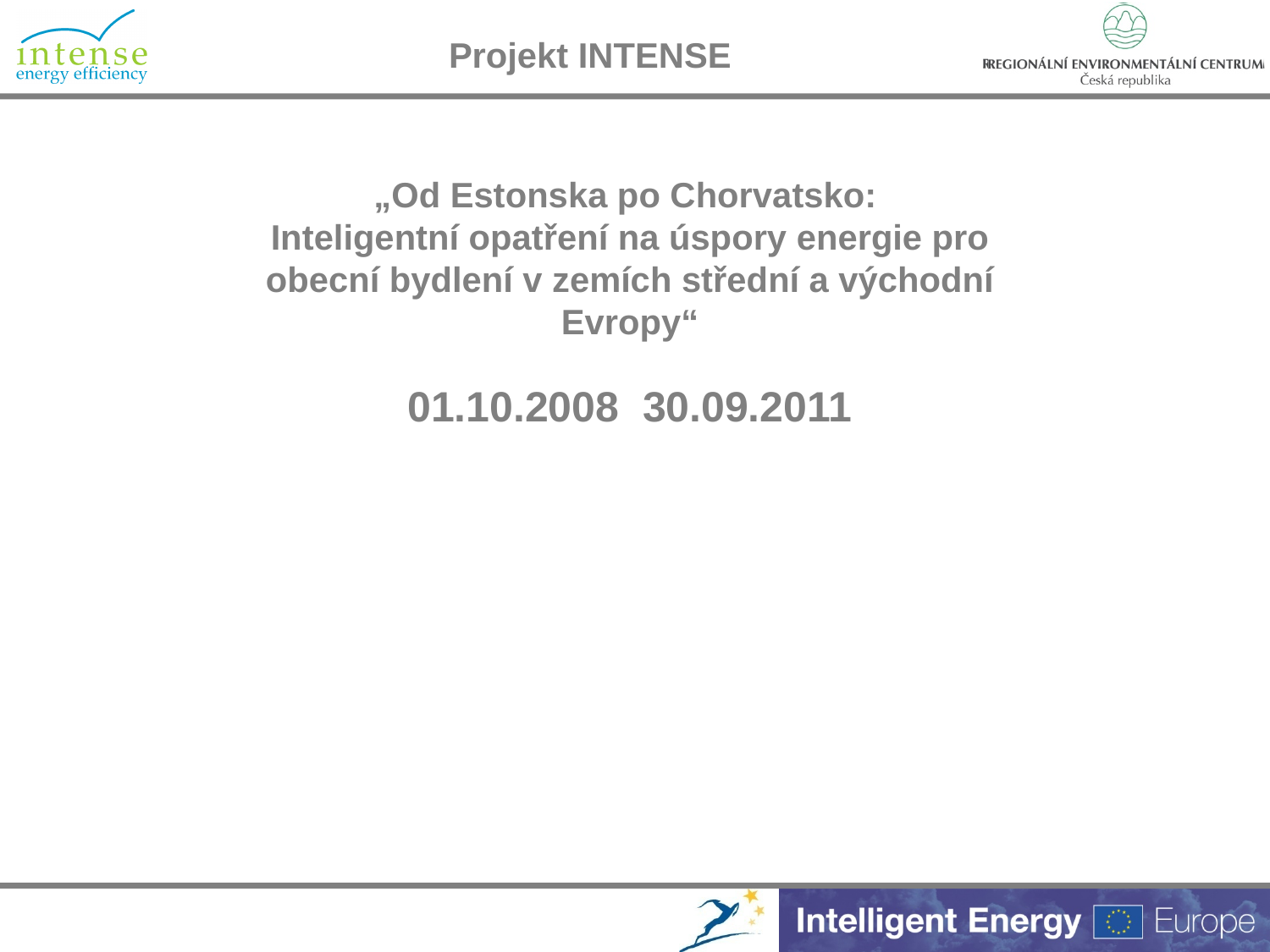

Projekt INTENSE
# „Od Estonska po Chorvatsko: Inteligentní opatření na úspory energie pro obecní bydlení v zemích střední a východní Evropy“ 01.10.2008  30.09.2011